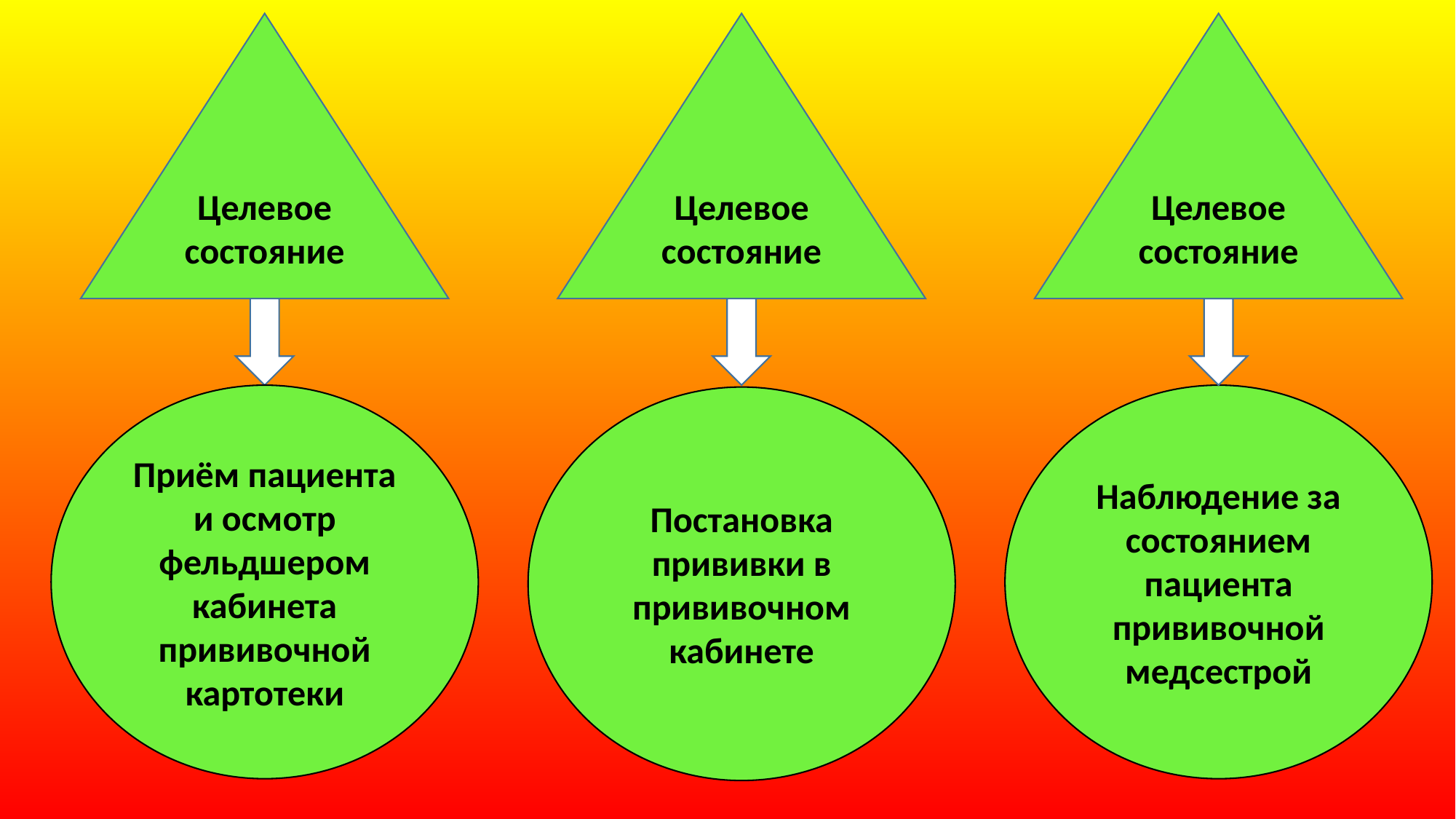

Целевое состояние
Целевое состояние
Целевое состояние

Наблюдение за состоянием пациента прививочной медсестрой
Приём пациента и осмотр фельдшером кабинета прививочной картотеки
Постановка прививки в прививочном кабинете